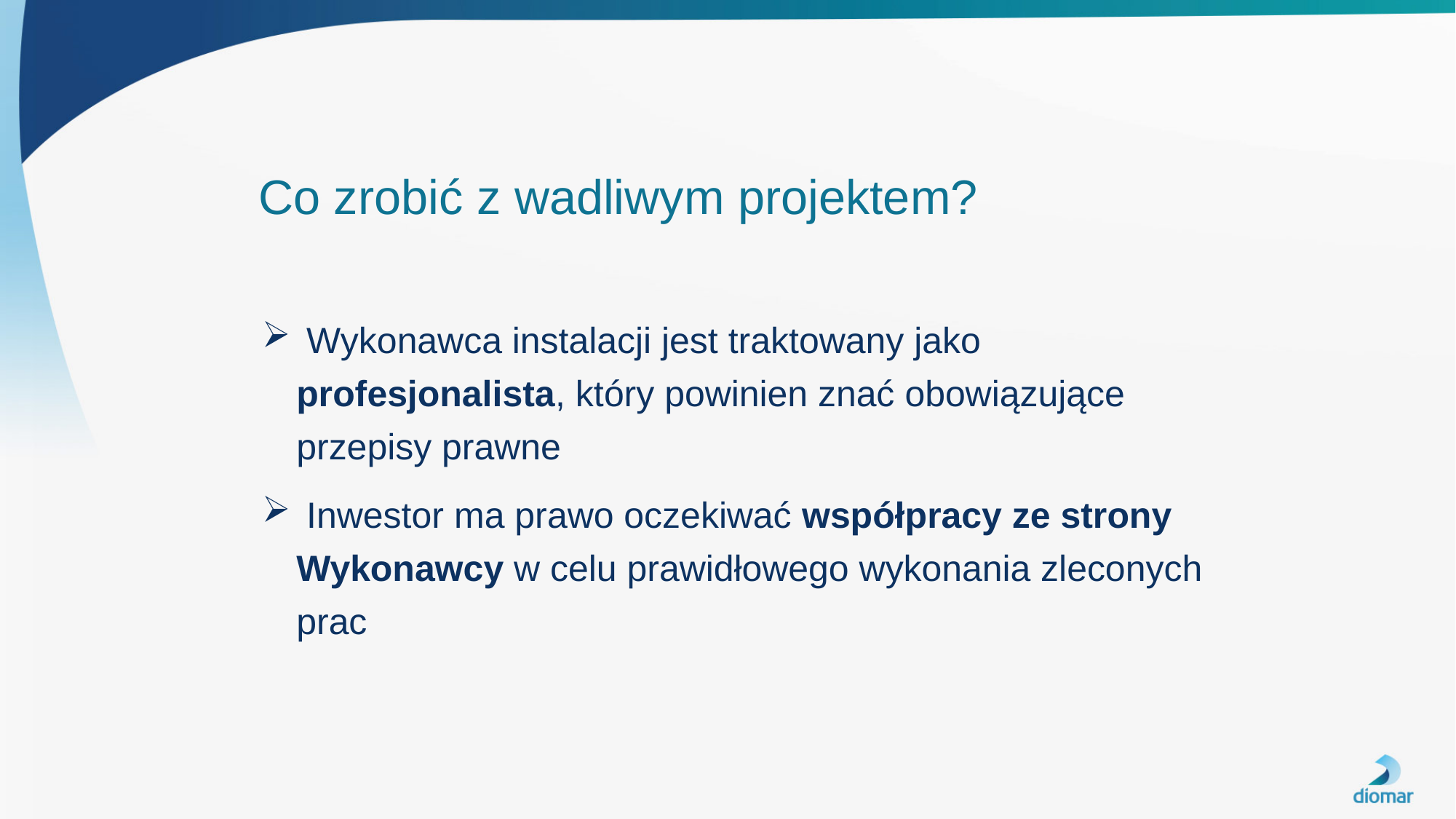

# Co zrobić z wadliwym projektem?
 Wykonawca instalacji jest traktowany jako profesjonalista, który powinien znać obowiązujące przepisy prawne
 Inwestor ma prawo oczekiwać współpracy ze strony Wykonawcy w celu prawidłowego wykonania zleconych prac